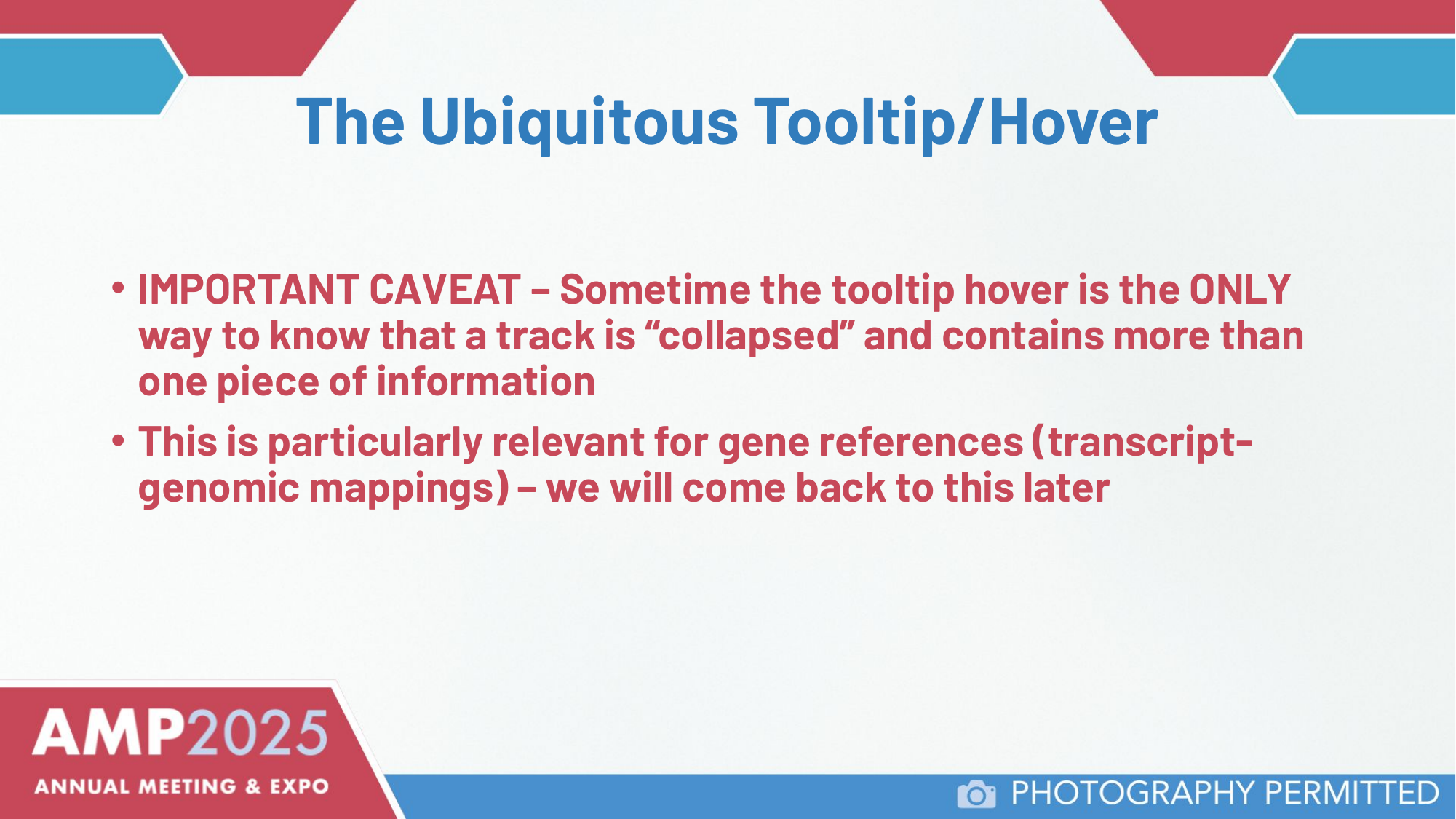

The Ubiquitous Tooltip/Hover
IMPORTANT CAVEAT – Sometime the tooltip hover is the ONLY way to know that a track is “collapsed” and contains more than one piece of information
This is particularly relevant for gene references (transcript-genomic mappings) – we will come back to this later